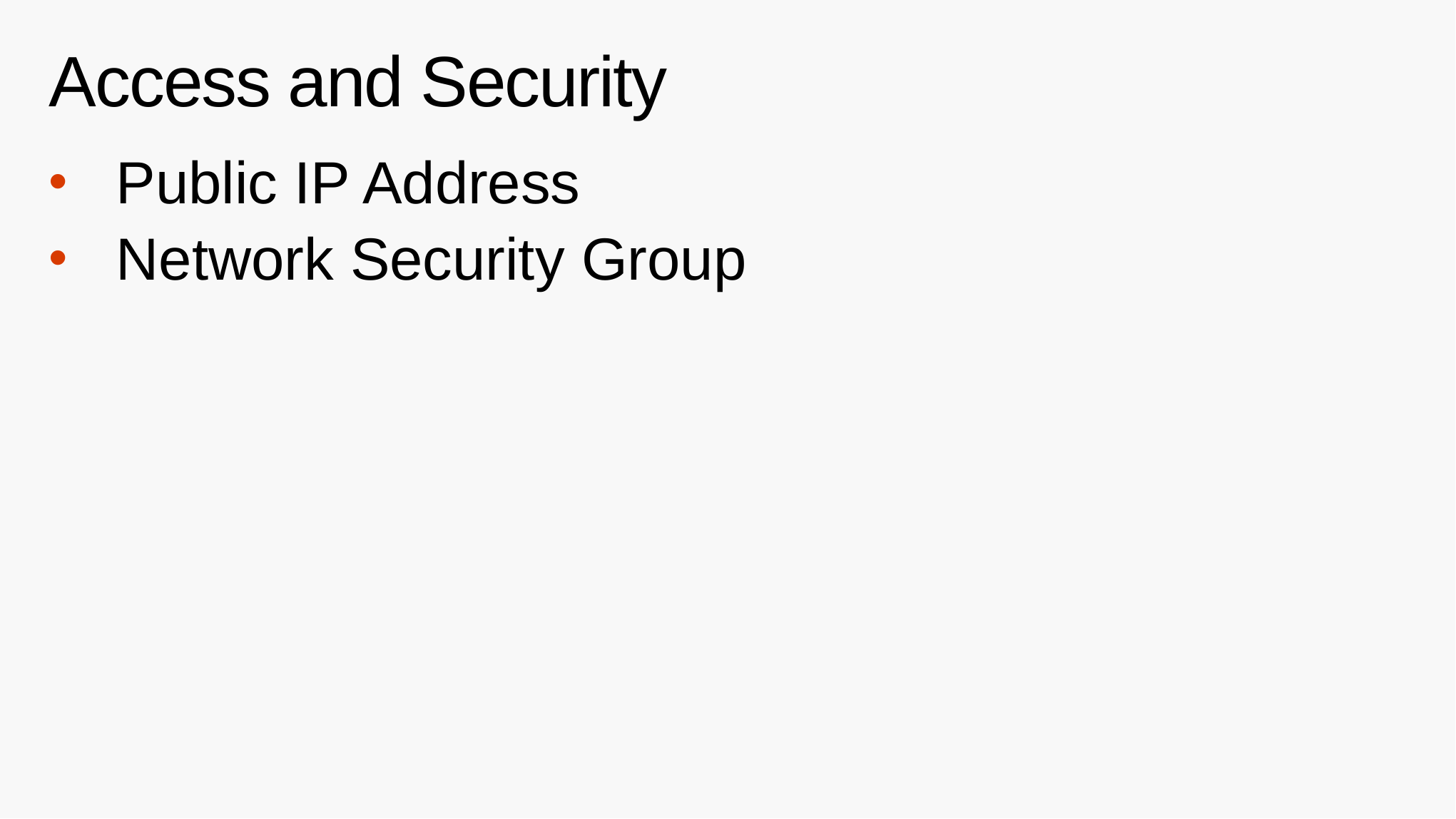

# Access and Security
Public IP Address
Network Security Group